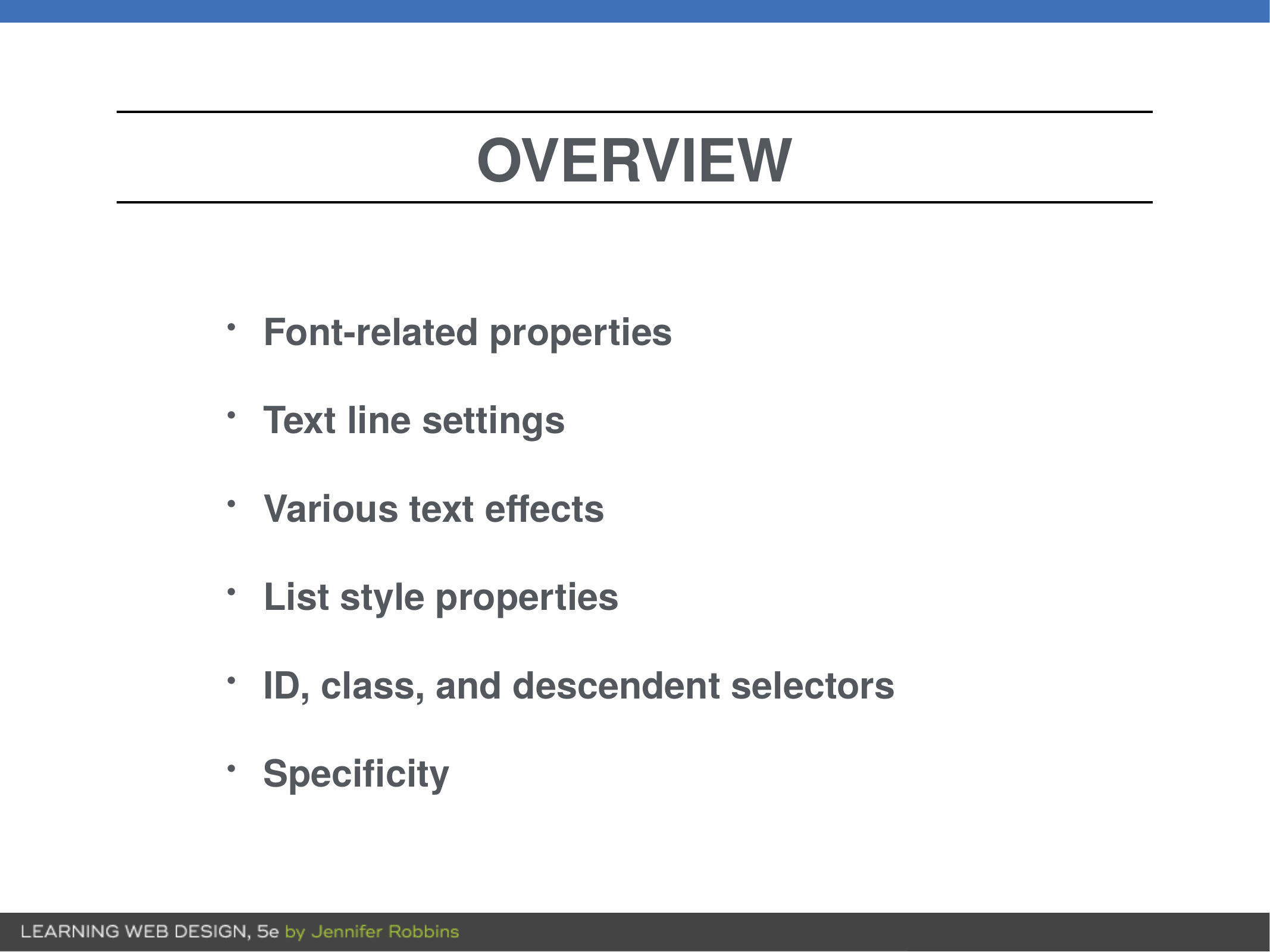

Font-related properties
Text line settings
Various text effects
List style properties
ID, class, and descendent selectors
Specificity